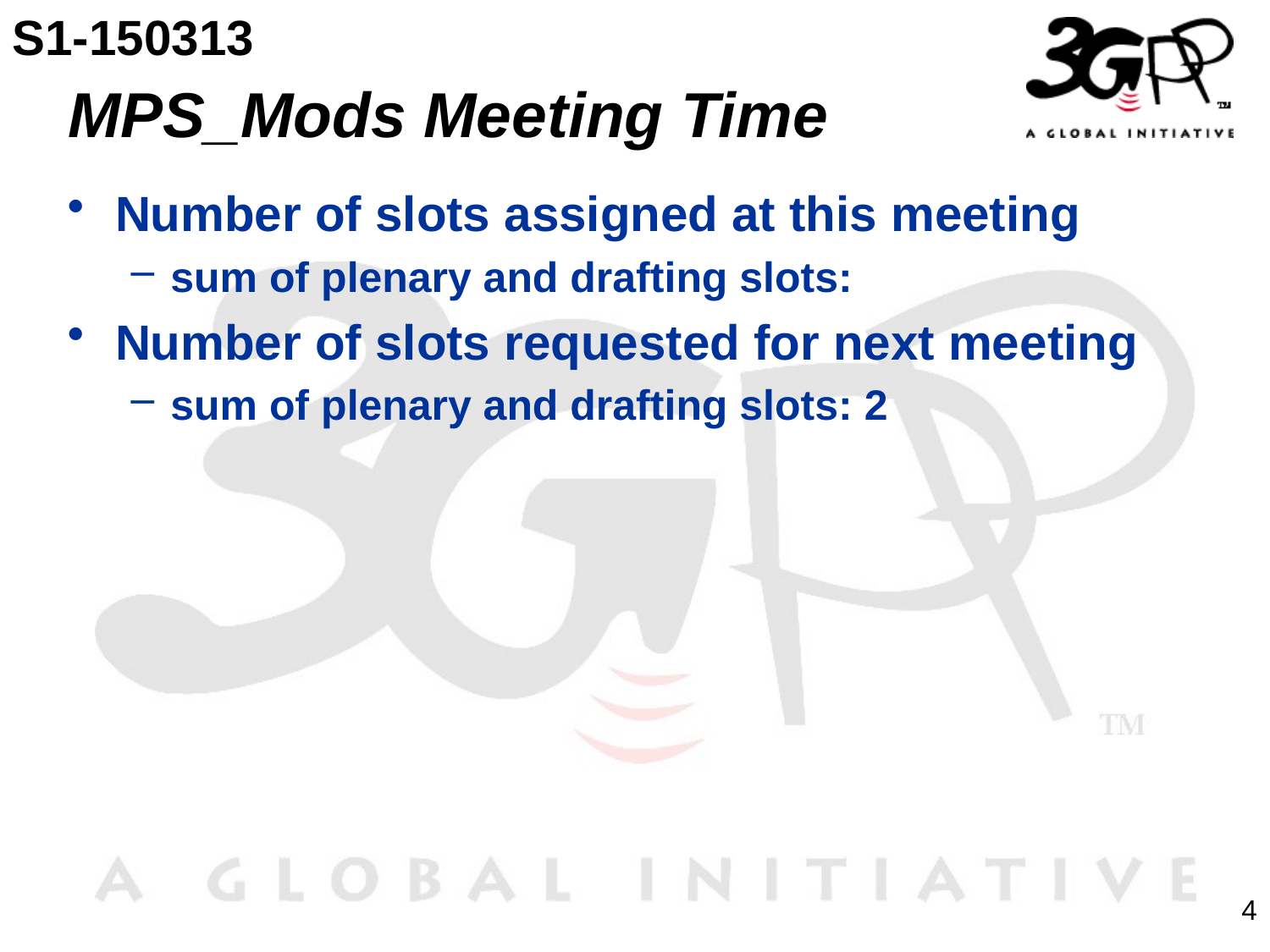

S1-150313
# MPS_Mods Meeting Time
Number of slots assigned at this meeting
sum of plenary and drafting slots:
Number of slots requested for next meeting
sum of plenary and drafting slots: 2
4